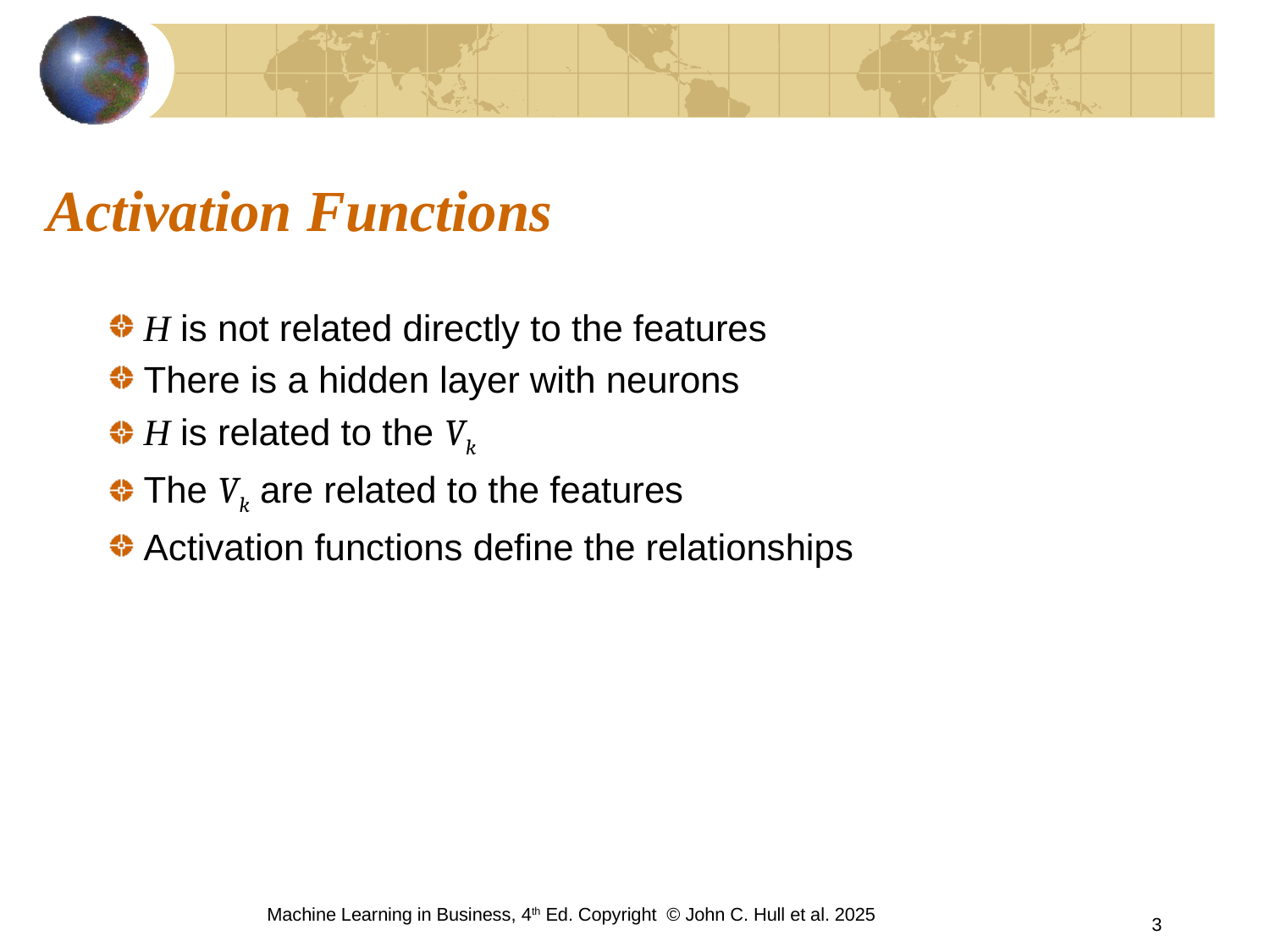

# Activation Functions
H is not related directly to the features
There is a hidden layer with neurons
H is related to the Vk
The Vk are related to the features
Activation functions define the relationships

Machine Learning in Business, 4th Ed. Copyright  © John C. Hull et al. 2025
3